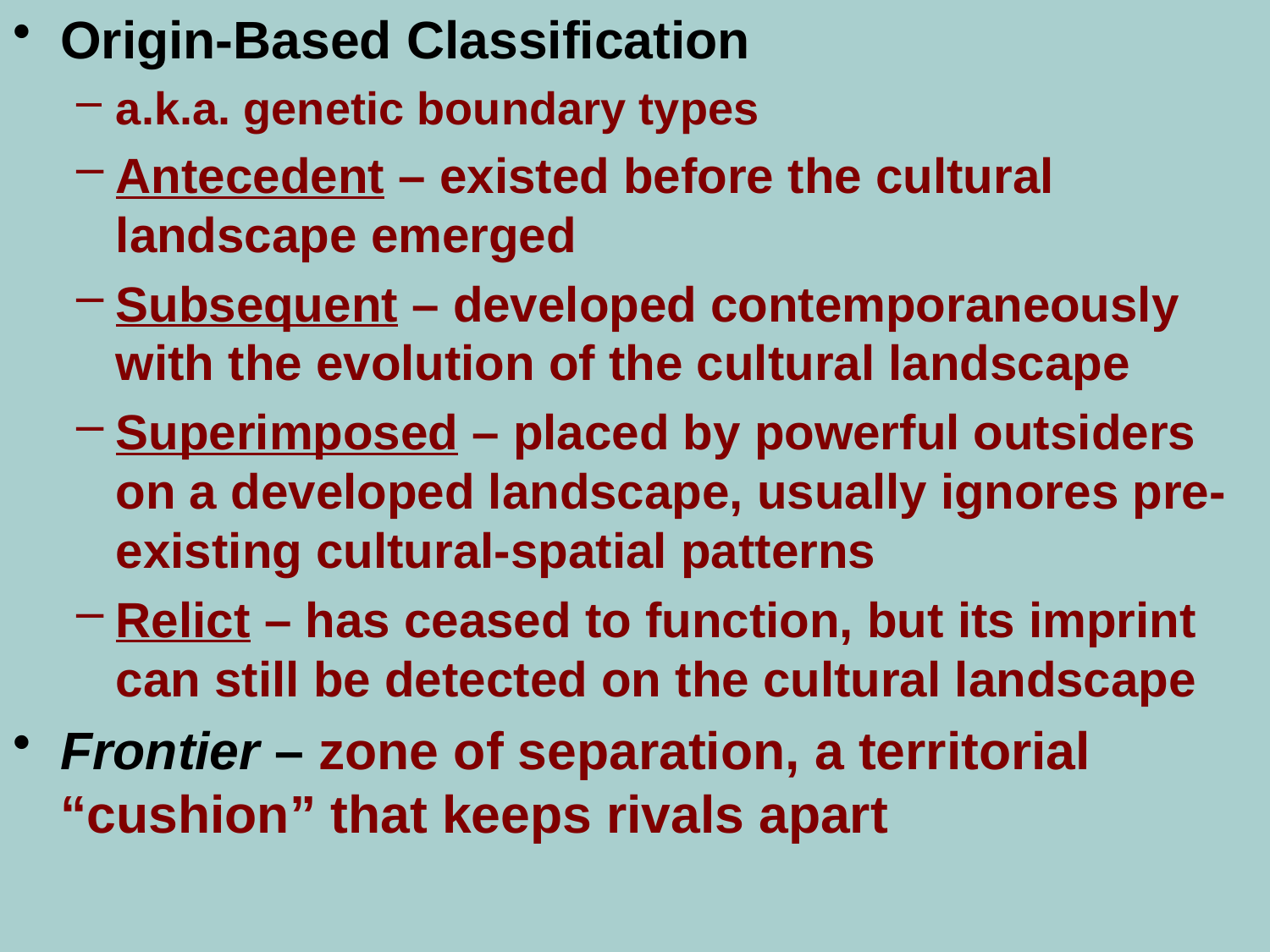

Origin-Based Classification
a.k.a. genetic boundary types
Antecedent – existed before the cultural landscape emerged
Subsequent – developed contemporaneously with the evolution of the cultural landscape
Superimposed – placed by powerful outsiders on a developed landscape, usually ignores pre-existing cultural-spatial patterns
Relict – has ceased to function, but its imprint can still be detected on the cultural landscape
Frontier – zone of separation, a territorial “cushion” that keeps rivals apart